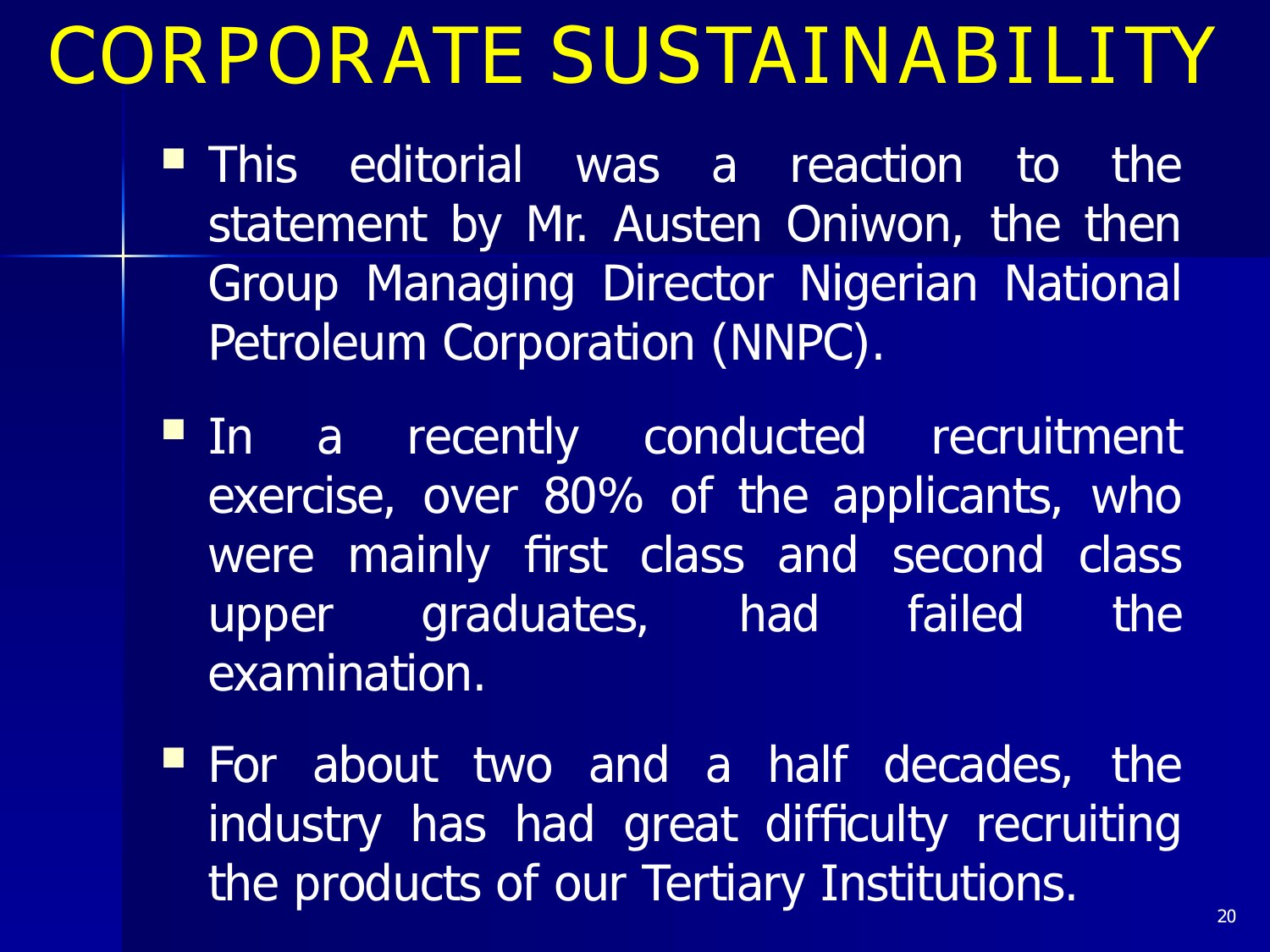

CORPORATE SUSTAINABILITY
This editorial was a reaction to the statement by Mr. Austen Oniwon, the then Group Managing Director Nigerian National Petroleum Corporation (NNPC).

In a recently conducted recruitment exercise, over 80% of the applicants, who were mainly first class and second class upper graduates, had failed the examination.

For about two and a half decades, the industry has had great difficulty recruiting the products of our Tertiary Institutions.
20